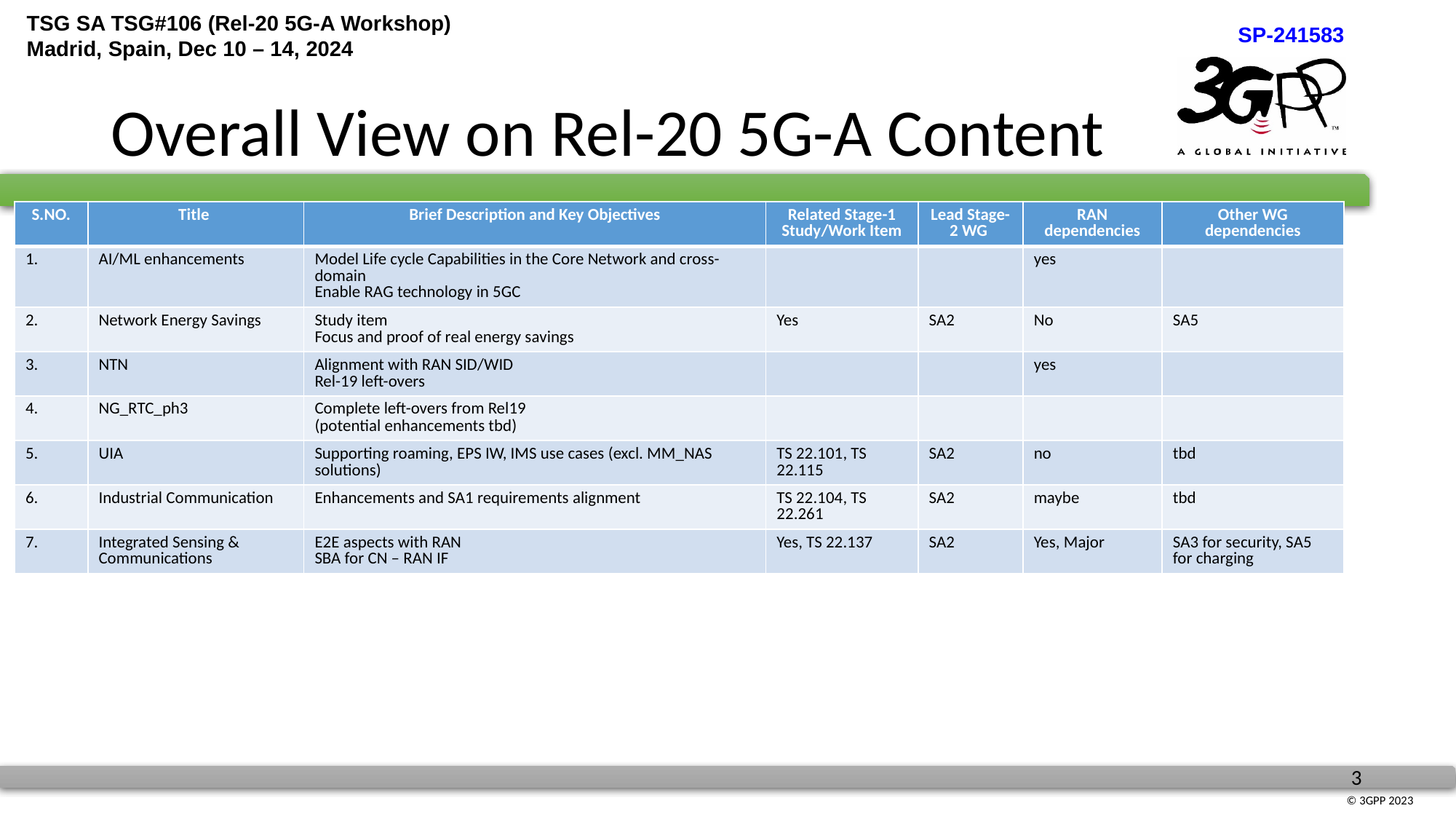

# Overall View on Rel-20 5G-A Content
| S.NO. | Title | Brief Description and Key Objectives | Related Stage-1 Study/Work Item | Lead Stage-2 WG | RAN dependencies | Other WG dependencies |
| --- | --- | --- | --- | --- | --- | --- |
| 1. | AI/ML enhancements | Model Life cycle Capabilities in the Core Network and cross-domain Enable RAG technology in 5GC |  |  | yes |  |
| 2. | Network Energy Savings | Study item Focus and proof of real energy savings | Yes | SA2 | No | SA5 |
| 3. | NTN | Alignment with RAN SID/WID Rel-19 left-overs |  |  | yes |  |
| 4. | NG\_RTC\_ph3 | Complete left-overs from Rel19 (potential enhancements tbd) |  |  |  |  |
| 5. | UIA | Supporting roaming, EPS IW, IMS use cases (excl. MM\_NAS solutions) | TS 22.101, TS 22.115 | SA2 | no | tbd |
| 6. | Industrial Communication | Enhancements and SA1 requirements alignment | TS 22.104, TS 22.261 | SA2 | maybe | tbd |
| 7. | Integrated Sensing & Communications | E2E aspects with RAN SBA for CN – RAN IF | Yes, TS 22.137 | SA2 | Yes, Major | SA3 for security, SA5 for charging |